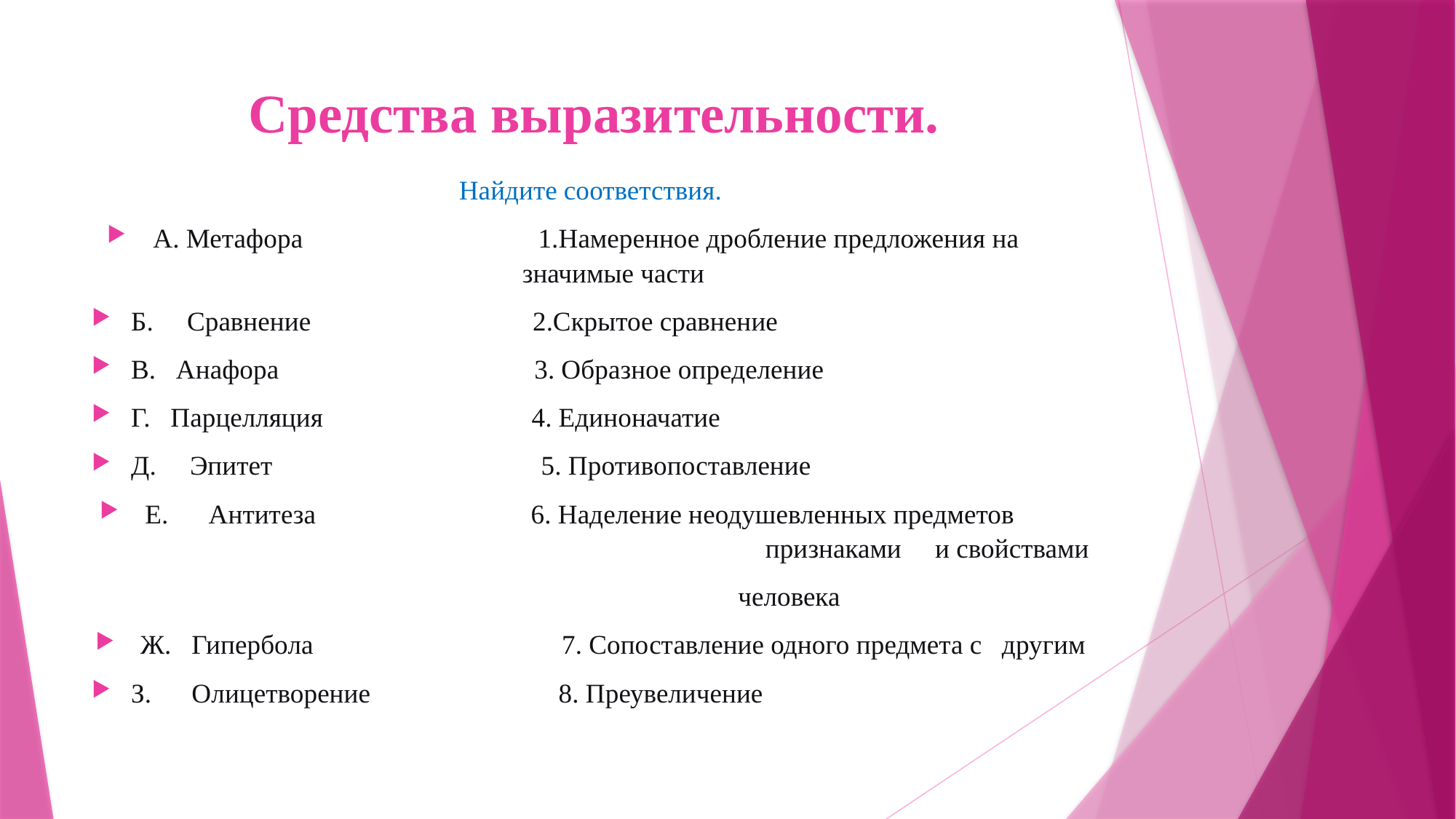

# Средства выразительности.
Найдите соответствия.
А. Метафора                                   1.Намеренное дробление предложения на         значимые части
Б.     Сравнение                                 2.Скрытое сравнение
В.   Анафора                                      3. Образное определение
Г.   Парцелляция                               4. Единоначатие
Д.     Эпитет                                        5. Противопоставление
Е.      Антитеза                                6. Наделение неодушевленных предметов             признаками     и свойствами
                                                           человека
Ж.   Гипербола                                     7. Сопоставление одного предмета с   другим
З.      Олицетворение                            8. Преувеличение